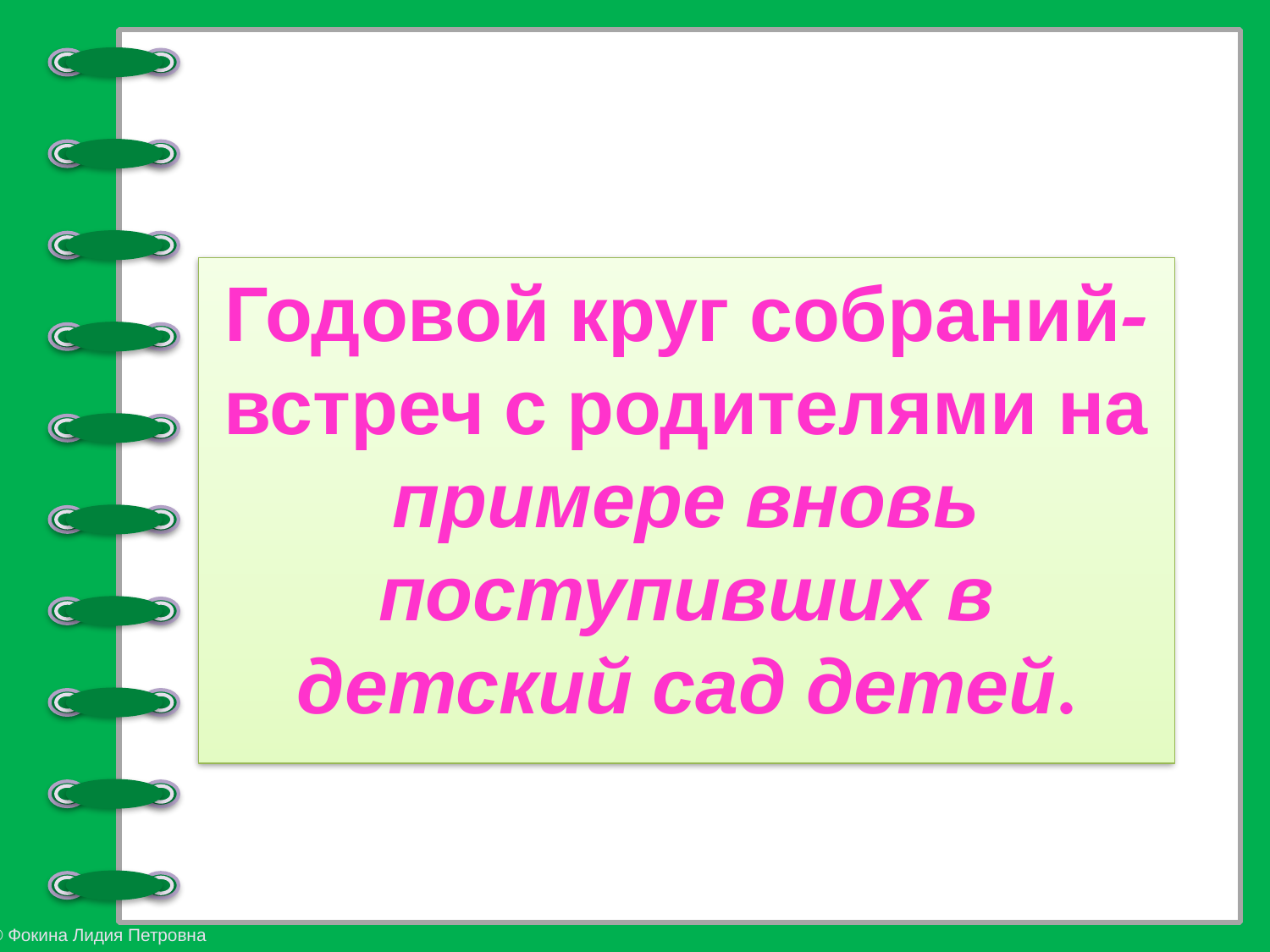

# Годовой круг собраний-встреч с родителями на примере вновь поступивших в детский сад детей.